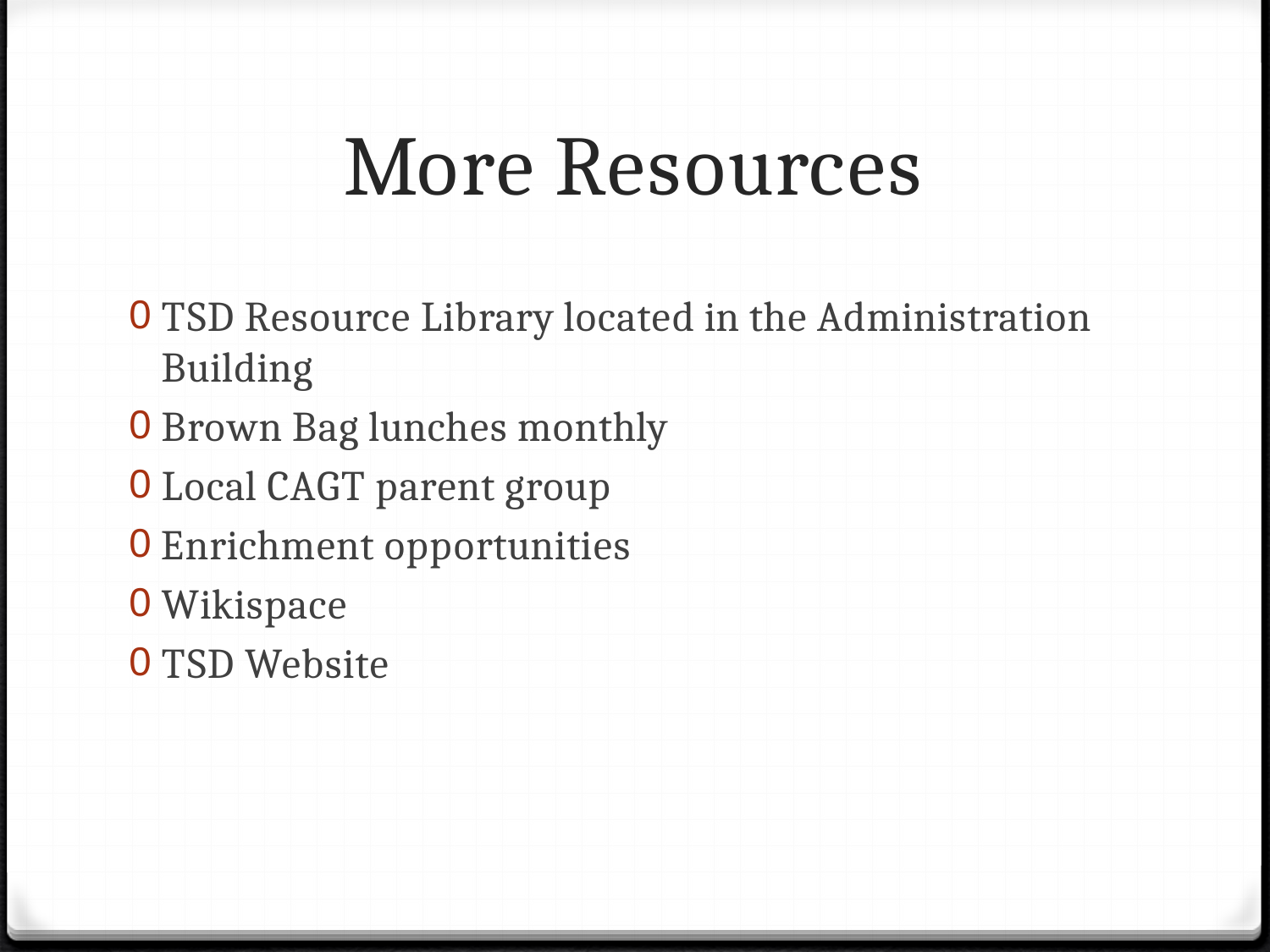

# More Resources
TSD Resource Library located in the Administration Building
Brown Bag lunches monthly
Local CAGT parent group
Enrichment opportunities
Wikispace
TSD Website